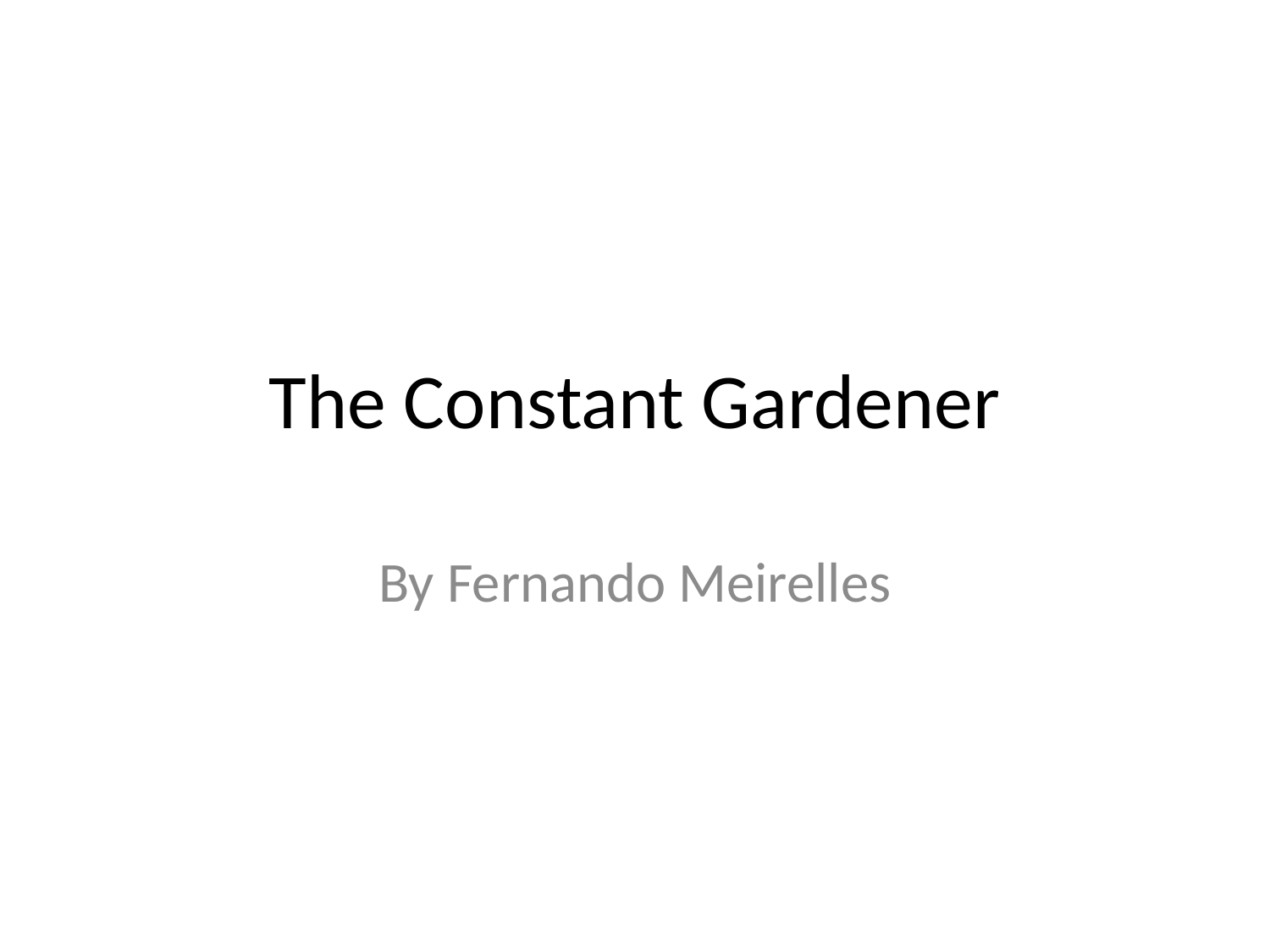

# The Constant Gardener
By Fernando Meirelles